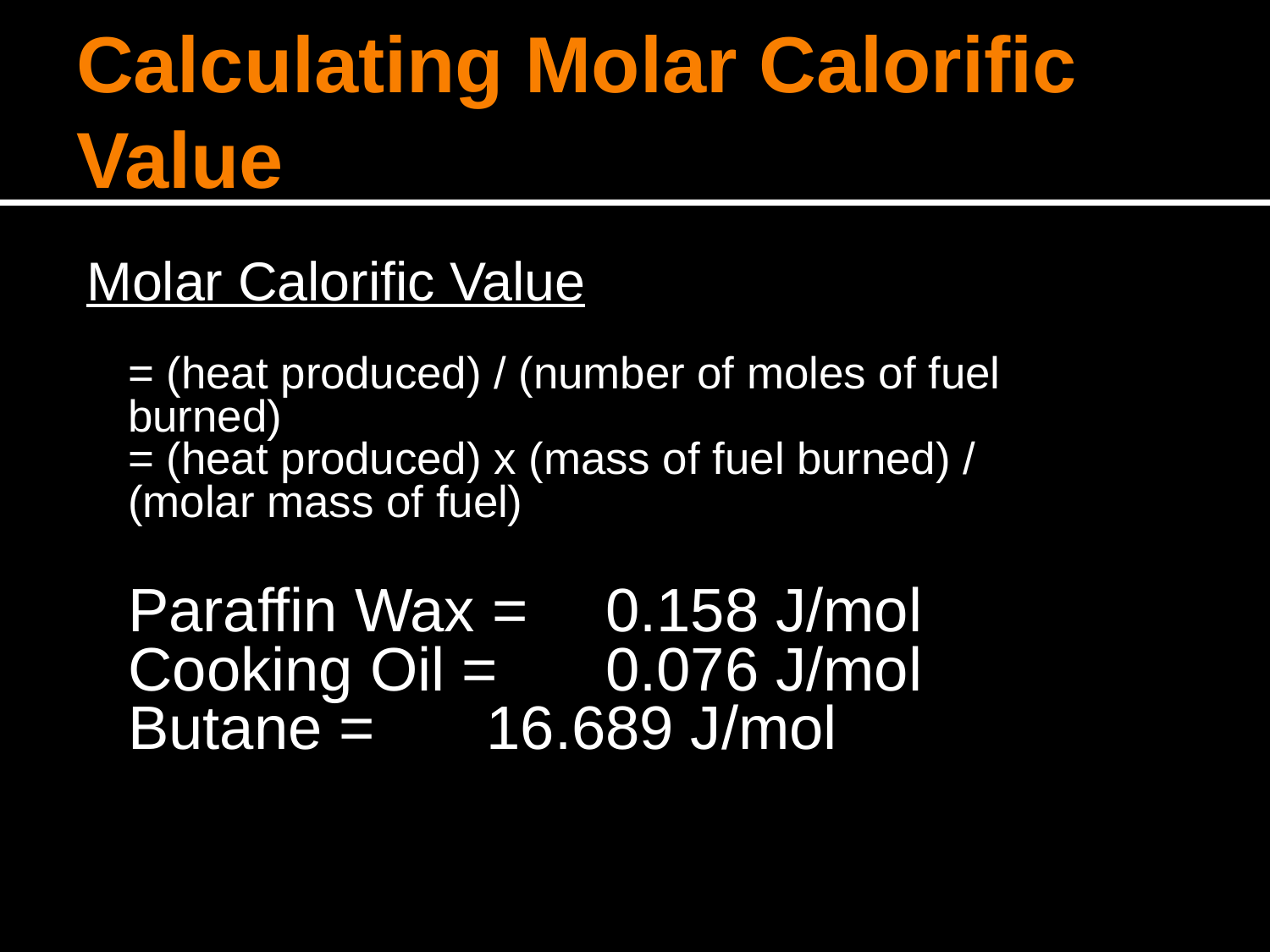

# Calculating Molar Calorific Value
Molar Calorific Value
= (heat produced) / (number of moles of fuel 	burned)
= (heat produced) x (mass of fuel burned) / 	(molar mass of fuel)

		Paraffin Wax = 	0.158 J/mol
	Cooking Oil = 		0.076 J/mol
	Butane = 			16.689 J/mol